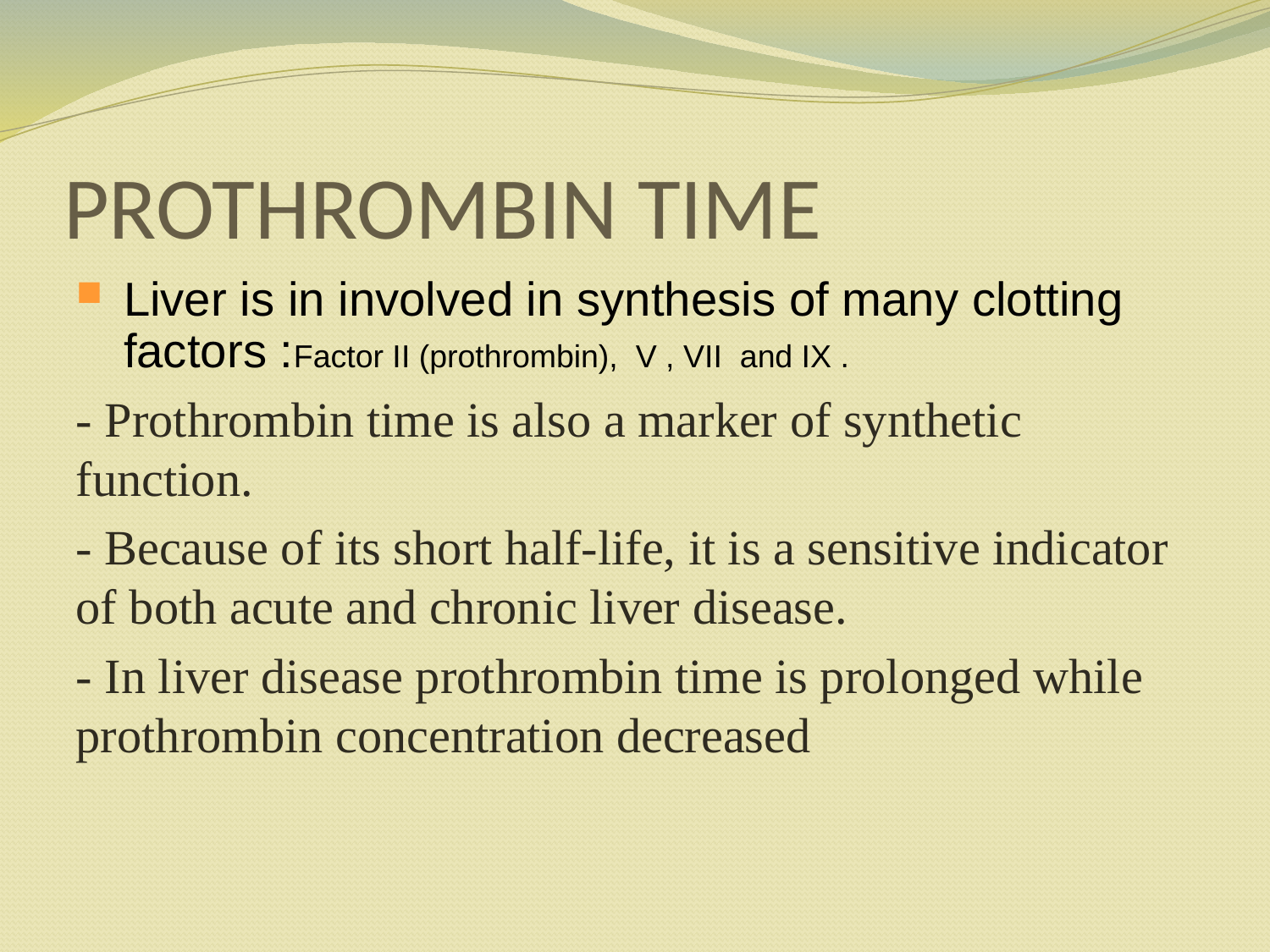

# PROTHROMBIN TIME
Liver is in involved in synthesis of many clotting factors :Factor II (prothrombin),  V , VII  and IX .
- Prothrombin time is also a marker of synthetic function.
- Because of its short half-life, it is a sensitive indicator of both acute and chronic liver disease.
- In liver disease prothrombin time is prolonged while prothrombin concentration decreased